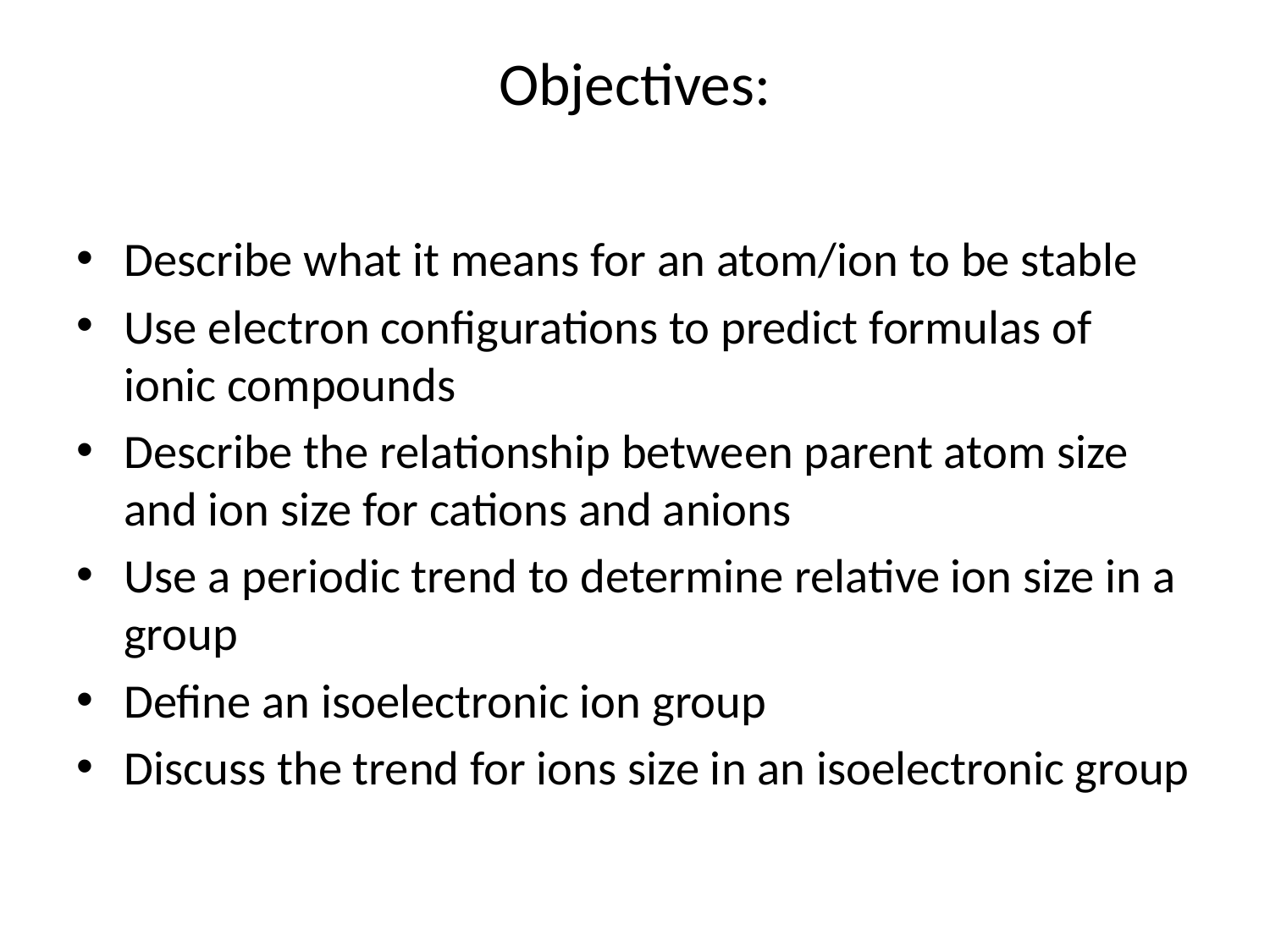

# Objectives:
Describe what it means for an atom/ion to be stable
Use electron configurations to predict formulas of ionic compounds
Describe the relationship between parent atom size and ion size for cations and anions
Use a periodic trend to determine relative ion size in a group
Define an isoelectronic ion group
Discuss the trend for ions size in an isoelectronic group